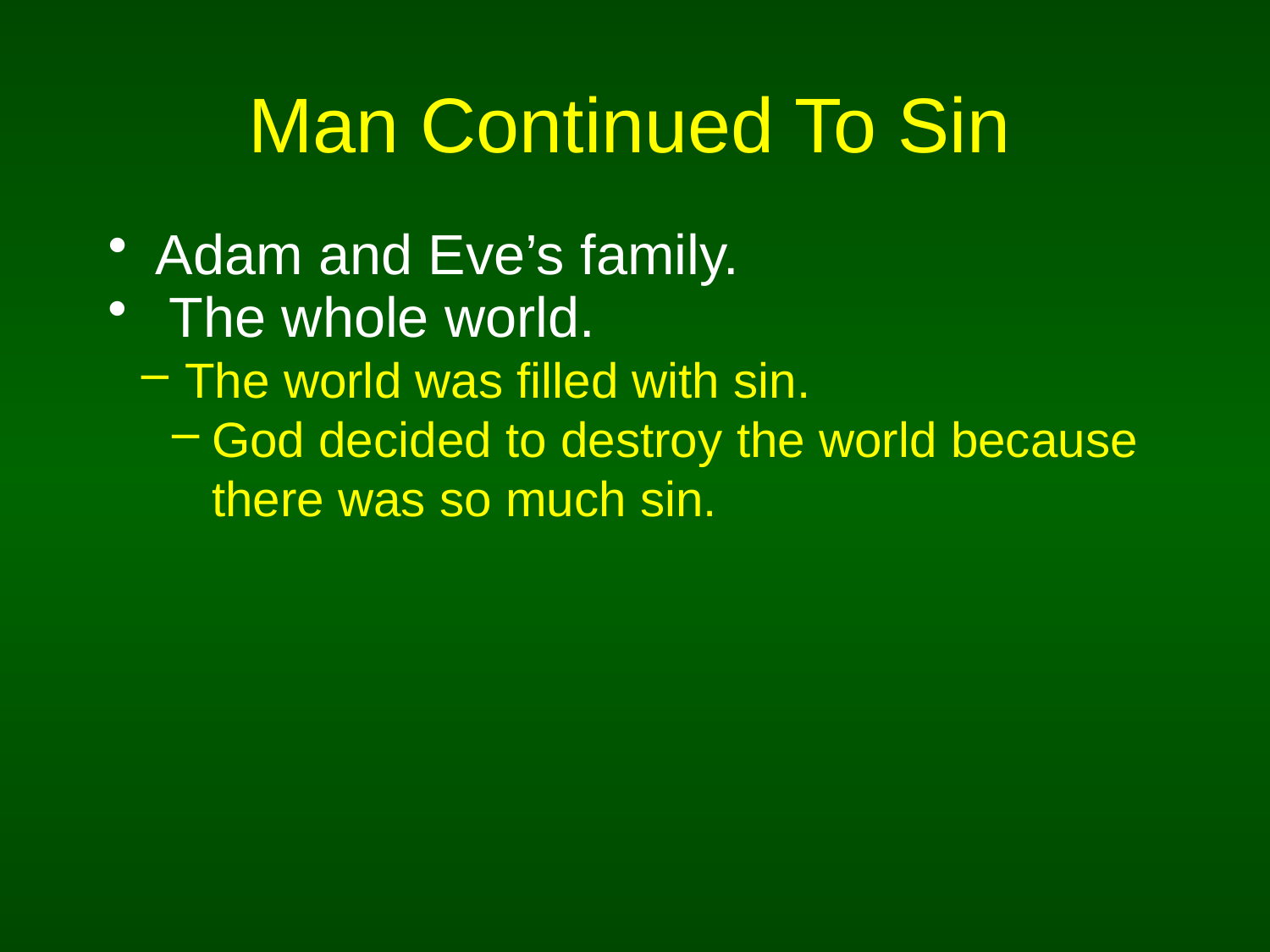

# Man Continued To Sin
Adam and Eve’s family.
  The whole world.
 The world was filled with sin.
God decided to destroy the world because there was so much sin.